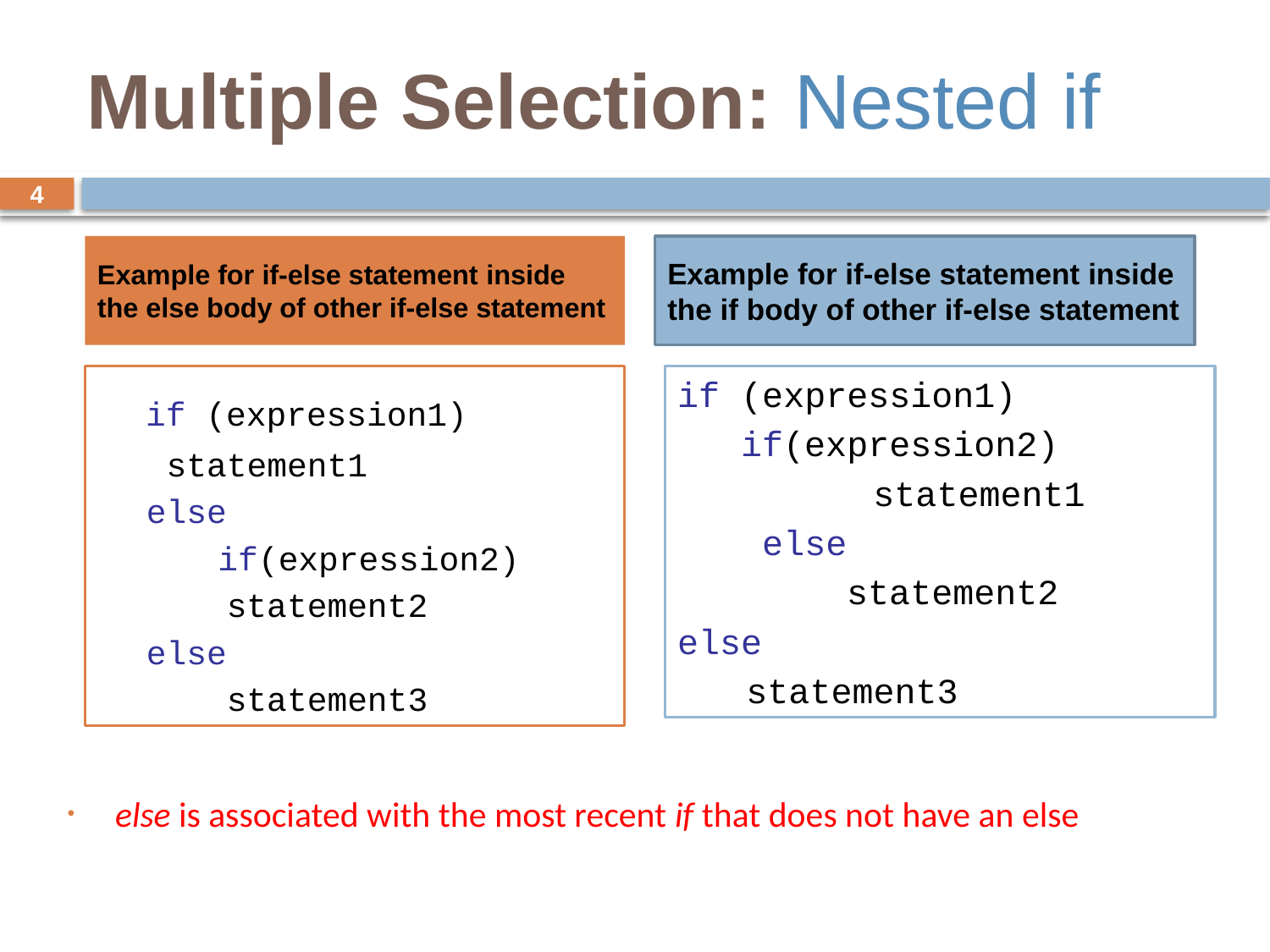

# Multiple Selection: Nested if
4
Example for if-else statement inside the else body of other if-else statement
Example for if-else statement inside the if body of other if-else statement
    if (expression1)
		 statement1
	else
      if(expression2)
		    statement2
		else
		    statement3

if (expression1)
   if(expression2)
		 statement1
    else
        statement2
else
	 statement3
else is associated with the most recent if that does not have an else